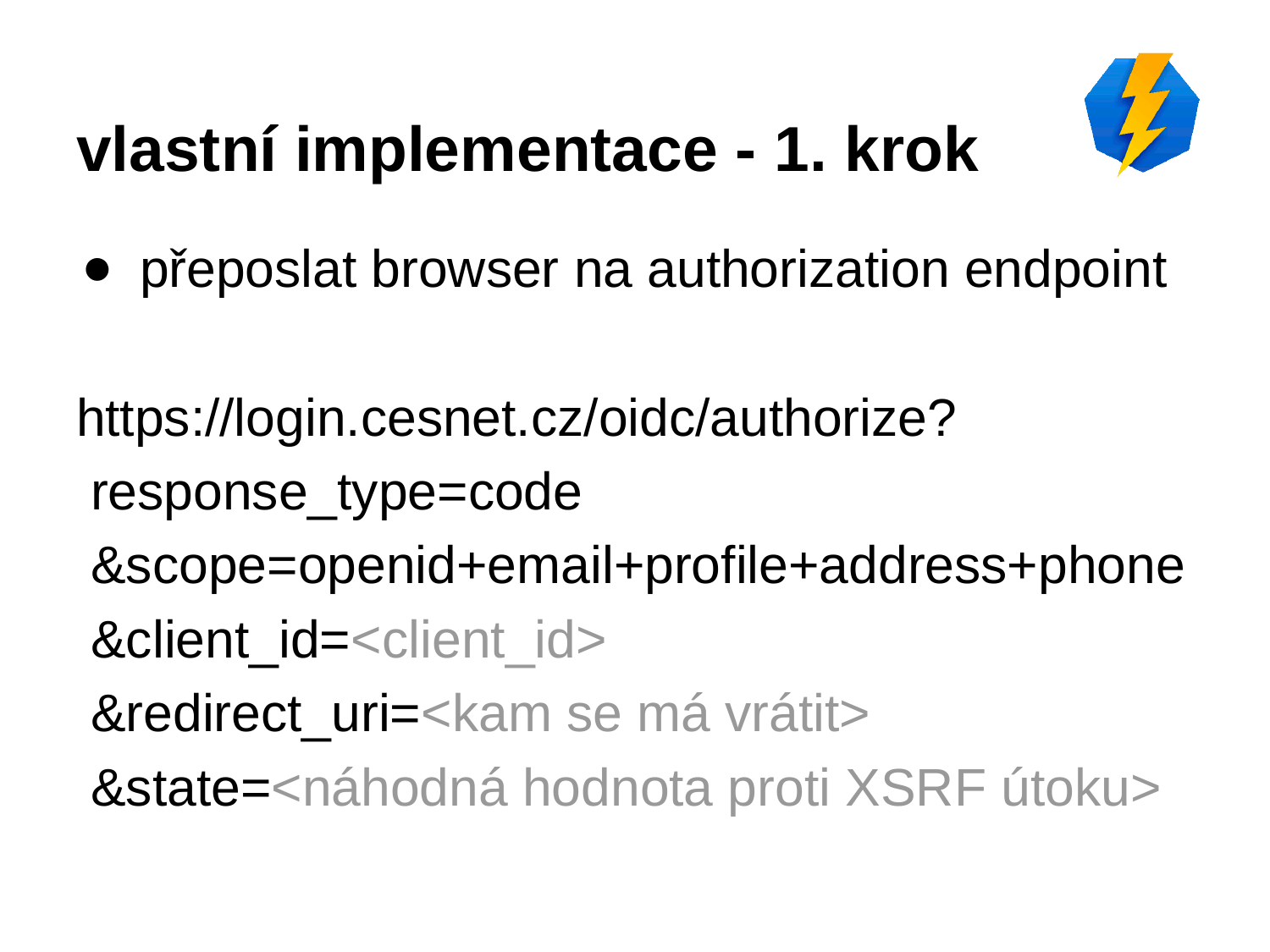

# vlastní implementace - 1. krok
přeposlat browser na authorization endpoint

https://login.cesnet.cz/oidc/authorize?
 response_type=code
 &scope=openid+email+profile+address+phone
 &client_id=<client_id>
 &redirect_uri=<kam se má vrátit>
 &state=<náhodná hodnota proti XSRF útoku>